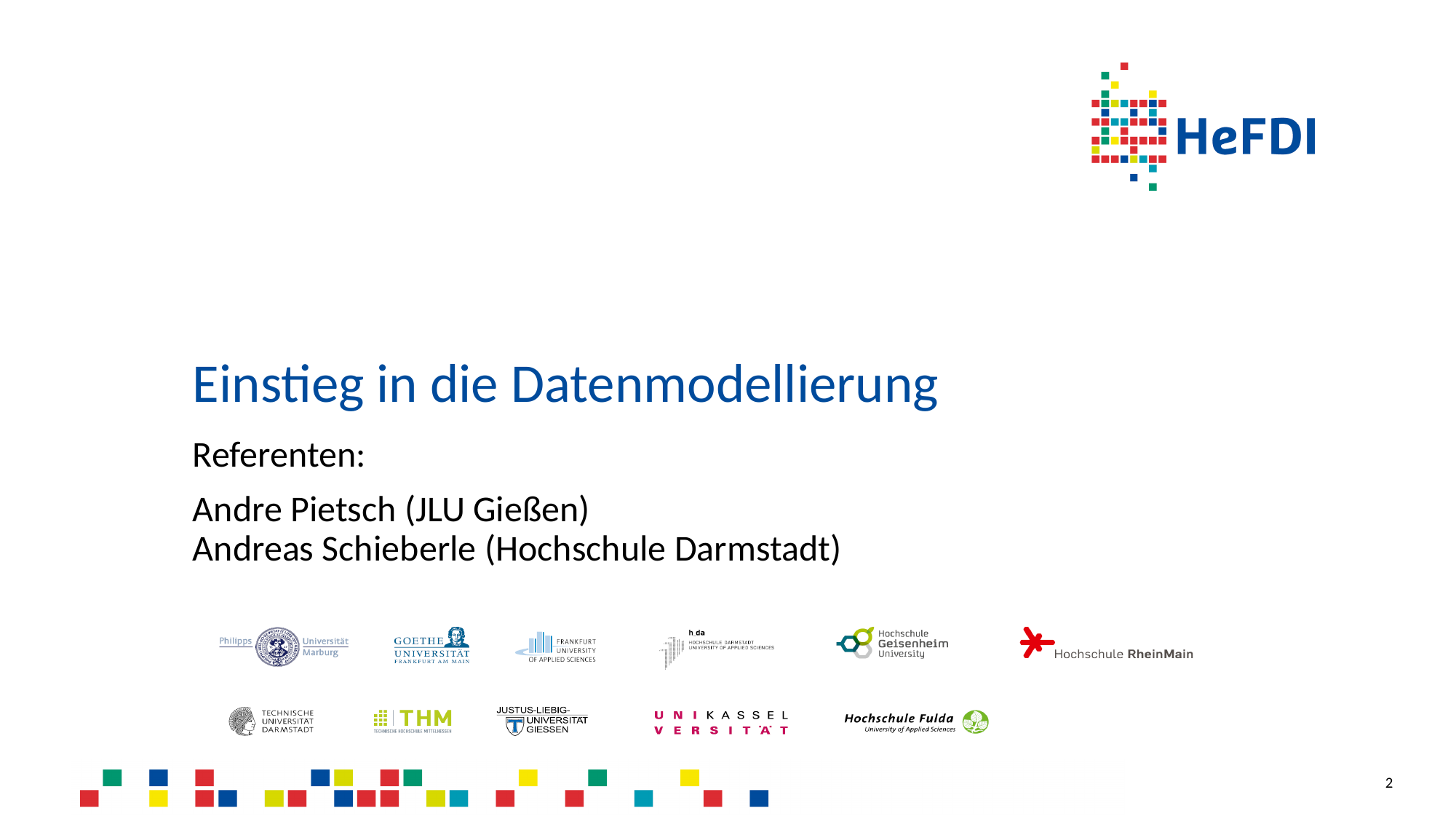

# Einstieg in die Datenmodellierung
Referenten:
Andre Pietsch (JLU Gießen)
Andreas Schieberle (Hochschule Darmstadt)
2